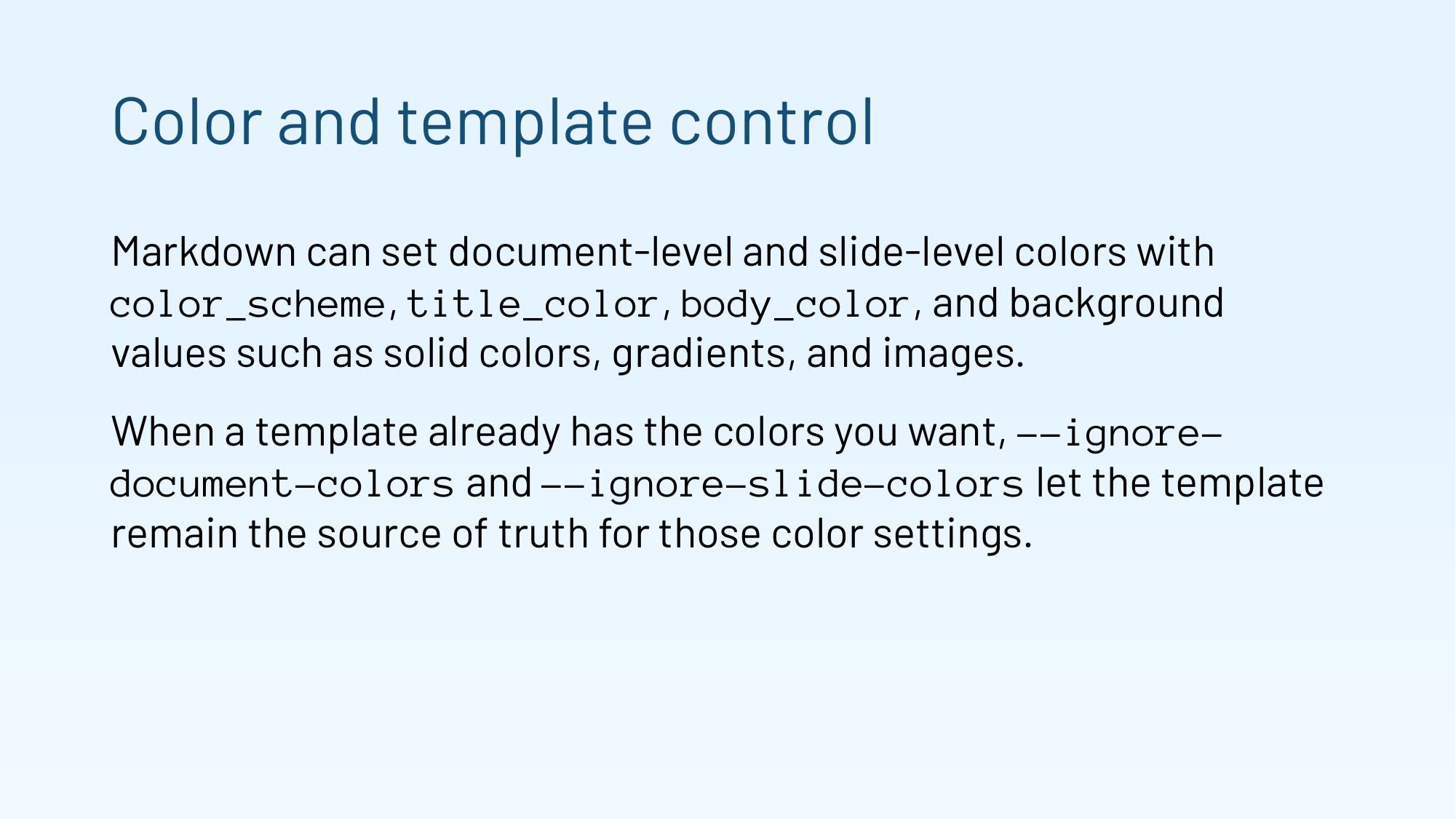

# Color and template control
Markdown can set document-level and slide-level colors with color_scheme, title_color, body_color, and background values such as solid colors, gradients, and images.
When a template already has the colors you want, --ignore-document-colors and --ignore-slide-colors let the template remain the source of truth for those color settings.